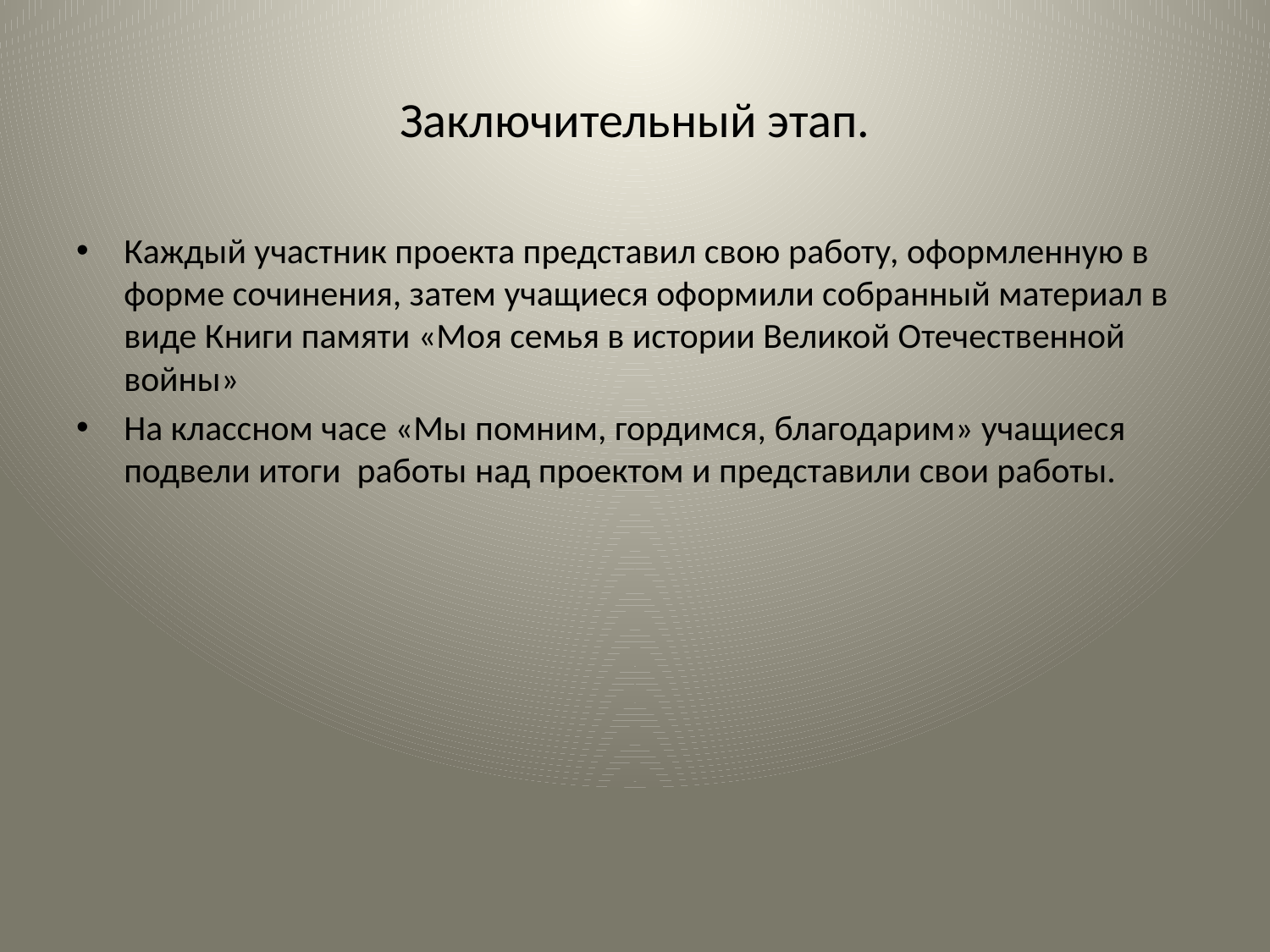

# Заключительный этап.
Каждый участник проекта представил свою работу, оформленную в форме сочинения, затем учащиеся оформили собранный материал в виде Книги памяти «Моя семья в истории Великой Отечественной войны»
На классном часе «Мы помним, гордимся, благодарим» учащиеся подвели итоги  работы над проектом и представили свои работы.